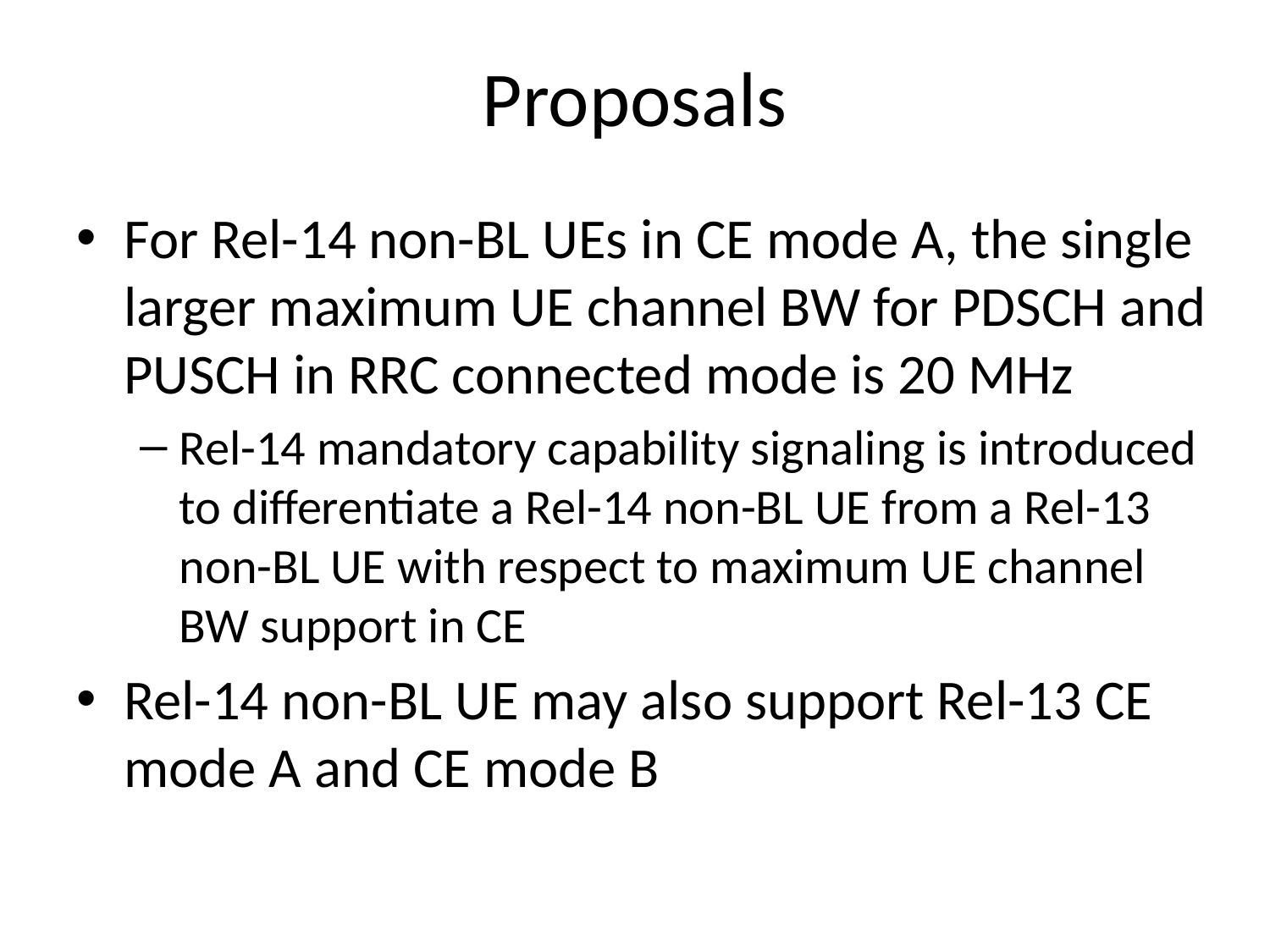

# Proposals
For Rel-14 non-BL UEs in CE mode A, the single larger maximum UE channel BW for PDSCH and PUSCH in RRC connected mode is 20 MHz
Rel-14 mandatory capability signaling is introduced to differentiate a Rel-14 non-BL UE from a Rel-13 non-BL UE with respect to maximum UE channel BW support in CE
Rel-14 non-BL UE may also support Rel-13 CE mode A and CE mode B